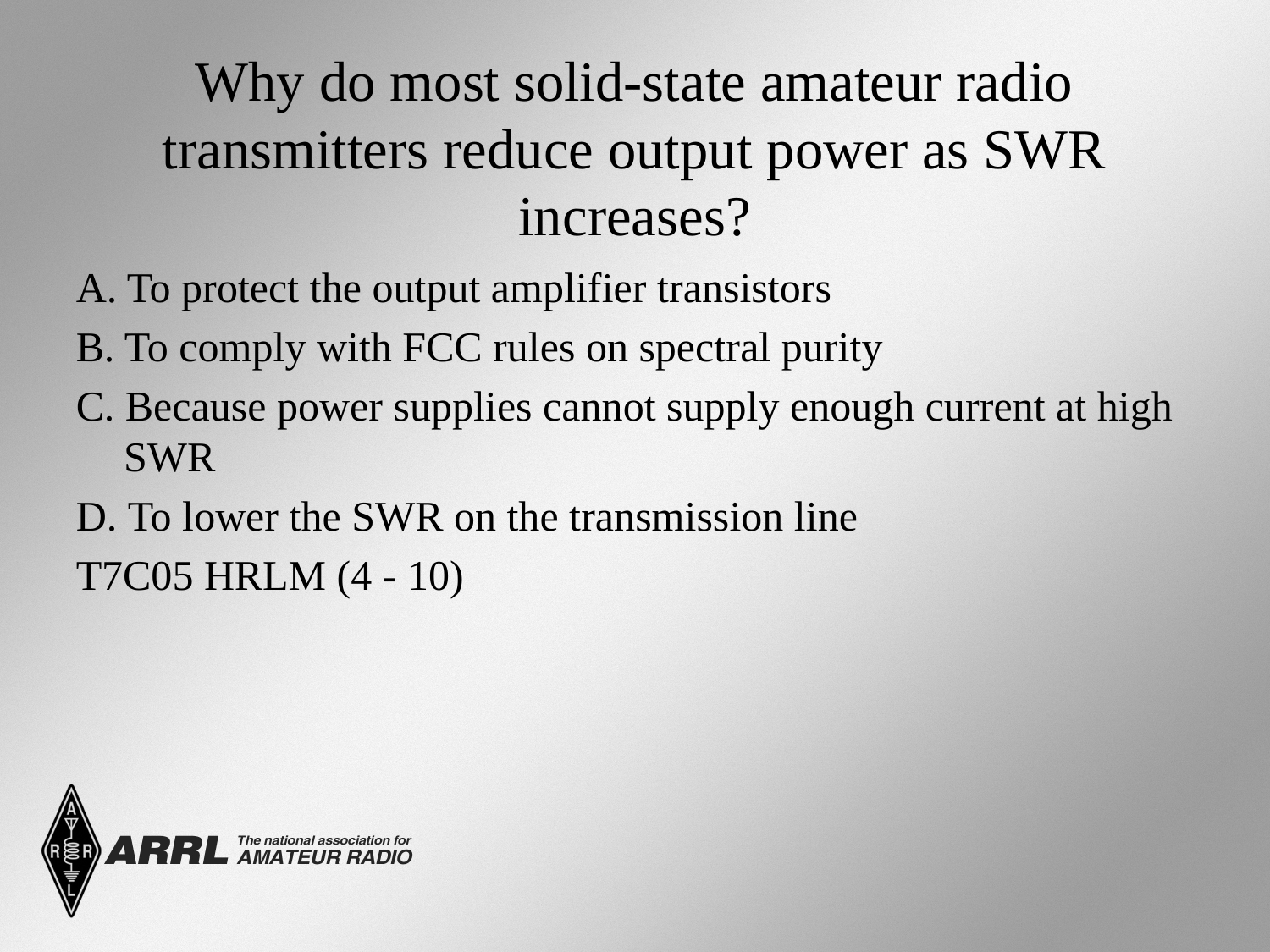

# Why do most solid-state amateur radio transmitters reduce output power as SWR increases?
A. To protect the output amplifier transistors
B. To comply with FCC rules on spectral purity
C. Because power supplies cannot supply enough current at high SWR
D. To lower the SWR on the transmission line
T7C05 HRLM (4 - 10)